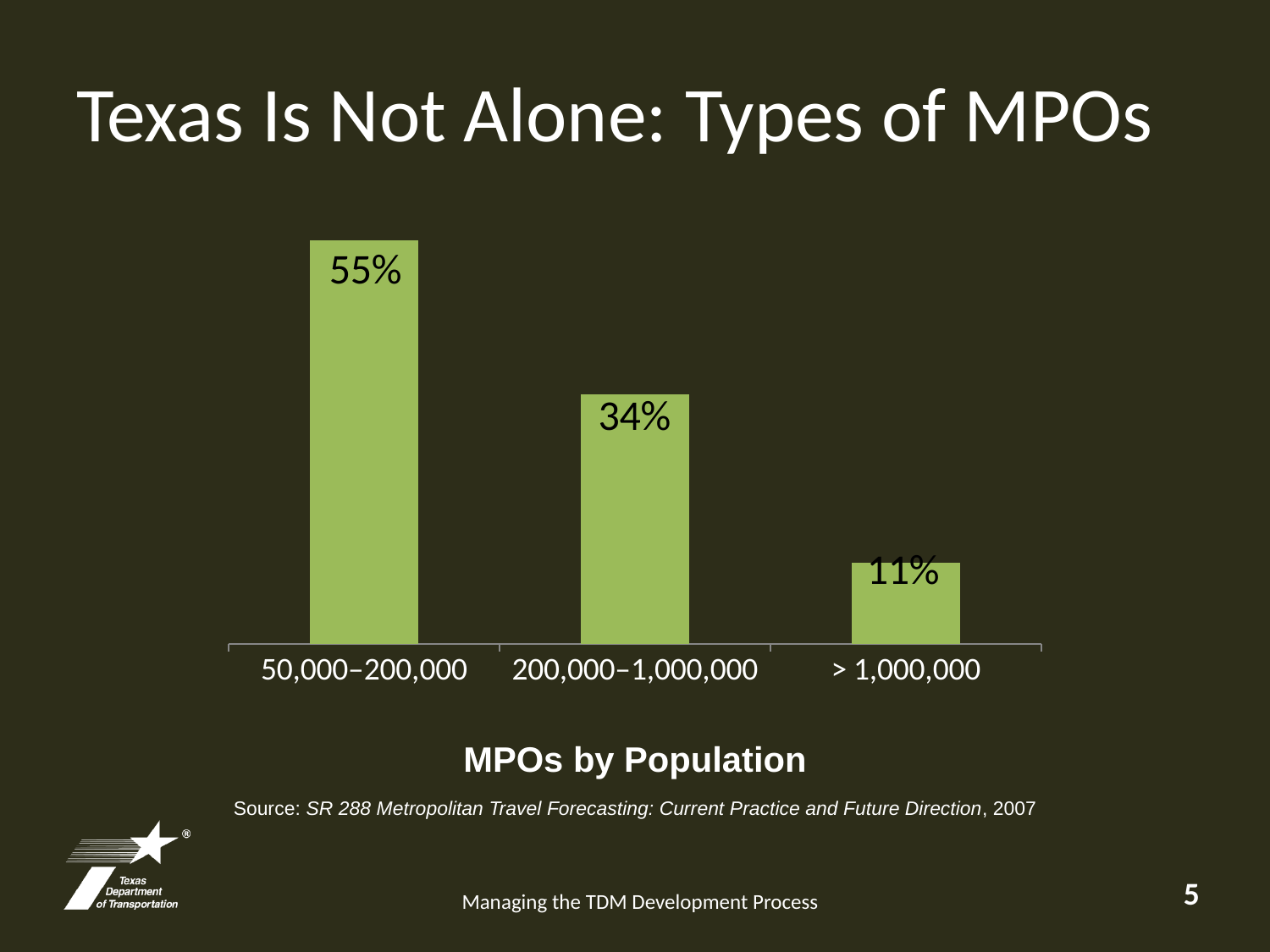

# Texas Is Not Alone: Types of MPOs

### Chart

| Category | Series 1 |
|---|---|
| 50,000–200,000 | 55.0 |
| 200,000–1,000,000 | 34.0 |
| > 1,000,000 | 11.0 |
MPOs by Population

Source: SR 288 Metropolitan Travel Forecasting: Current Practice and Future Direction, 2007